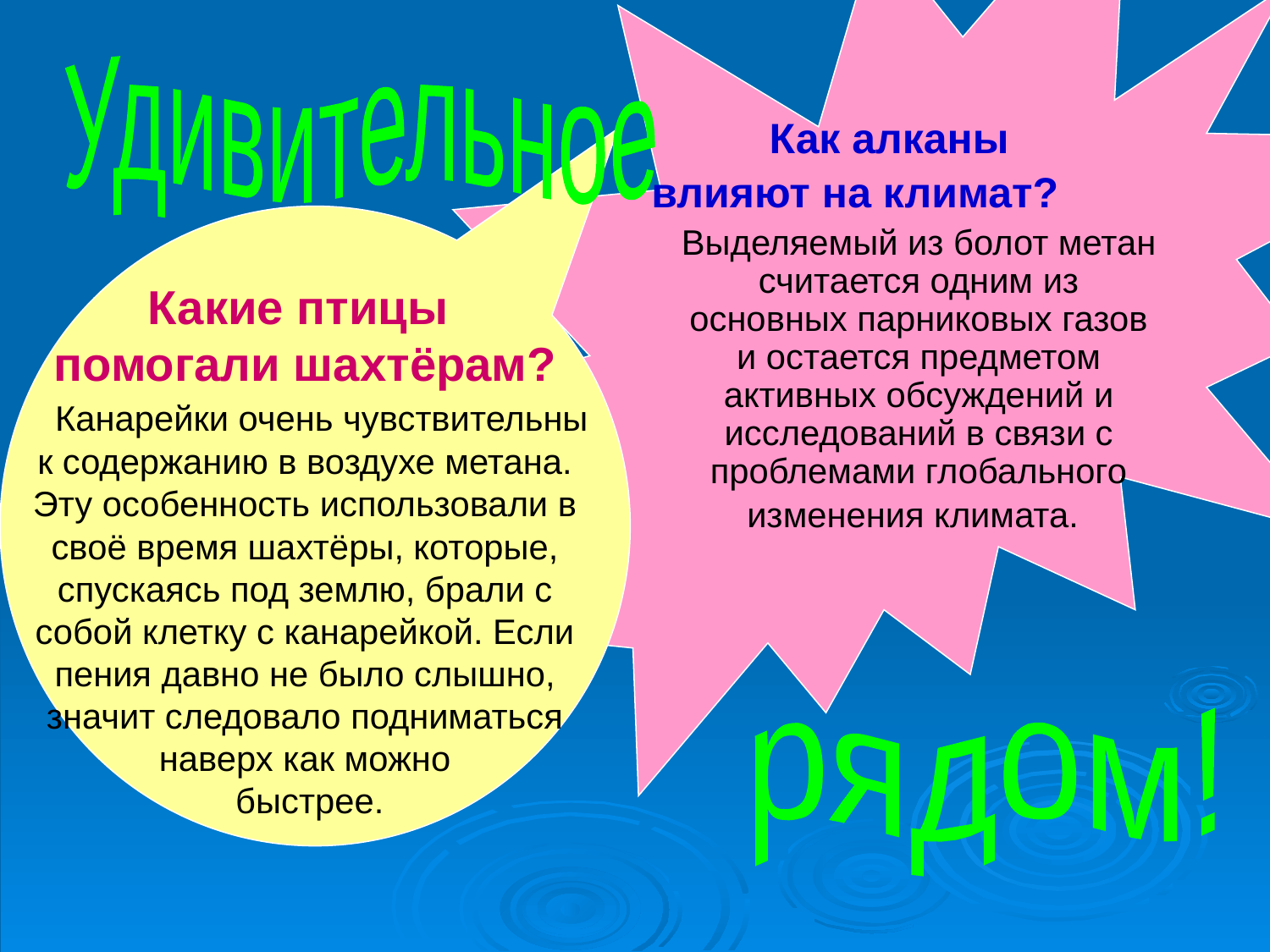

Удивительное

Как алканы
  влияют на климат?
    	Выделяемый из болот метан считается одним из основных парниковых газов и остается предметом активных обсуждений и исследований в связи с проблемами глобального изменения климата.

# Какие птицы помогали шахтёрам? Канарейки очень чувствительны к содержанию в воздухе метана. Эту особенность использовали в своё время шахтёры, которые, спускаясь под землю, брали с собой клетку с канарейкой. Если пения давно не было слышно, значит следовало подниматься наверх как можно быстрее.
рядом!